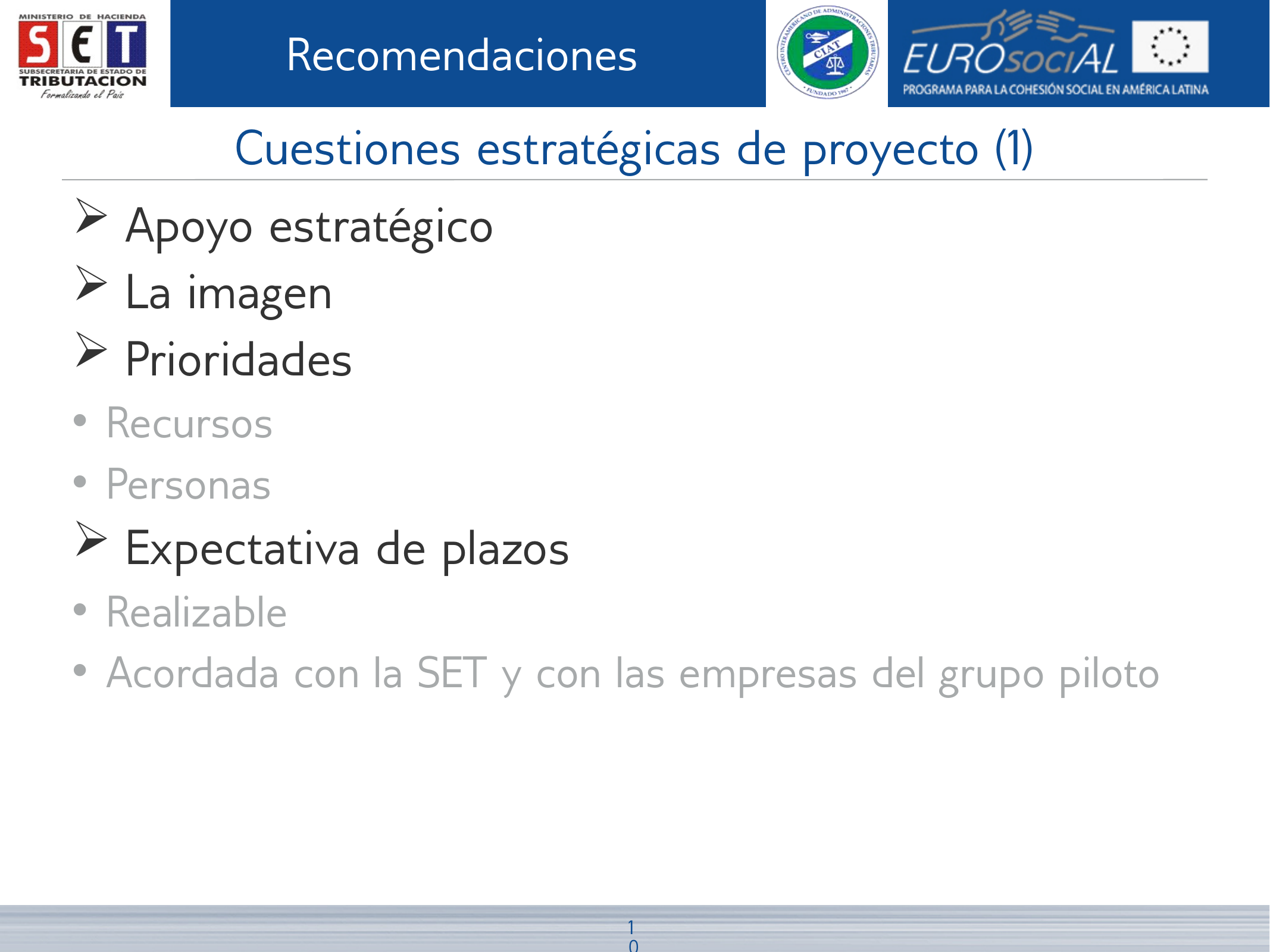

Recomendaciones
# Cuestiones estratégicas de proyecto (1)
Apoyo estratégico
La imagen
Prioridades
Recursos
Personas
Expectativa de plazos
Realizable
Acordada con la SET y con las empresas del grupo piloto
10